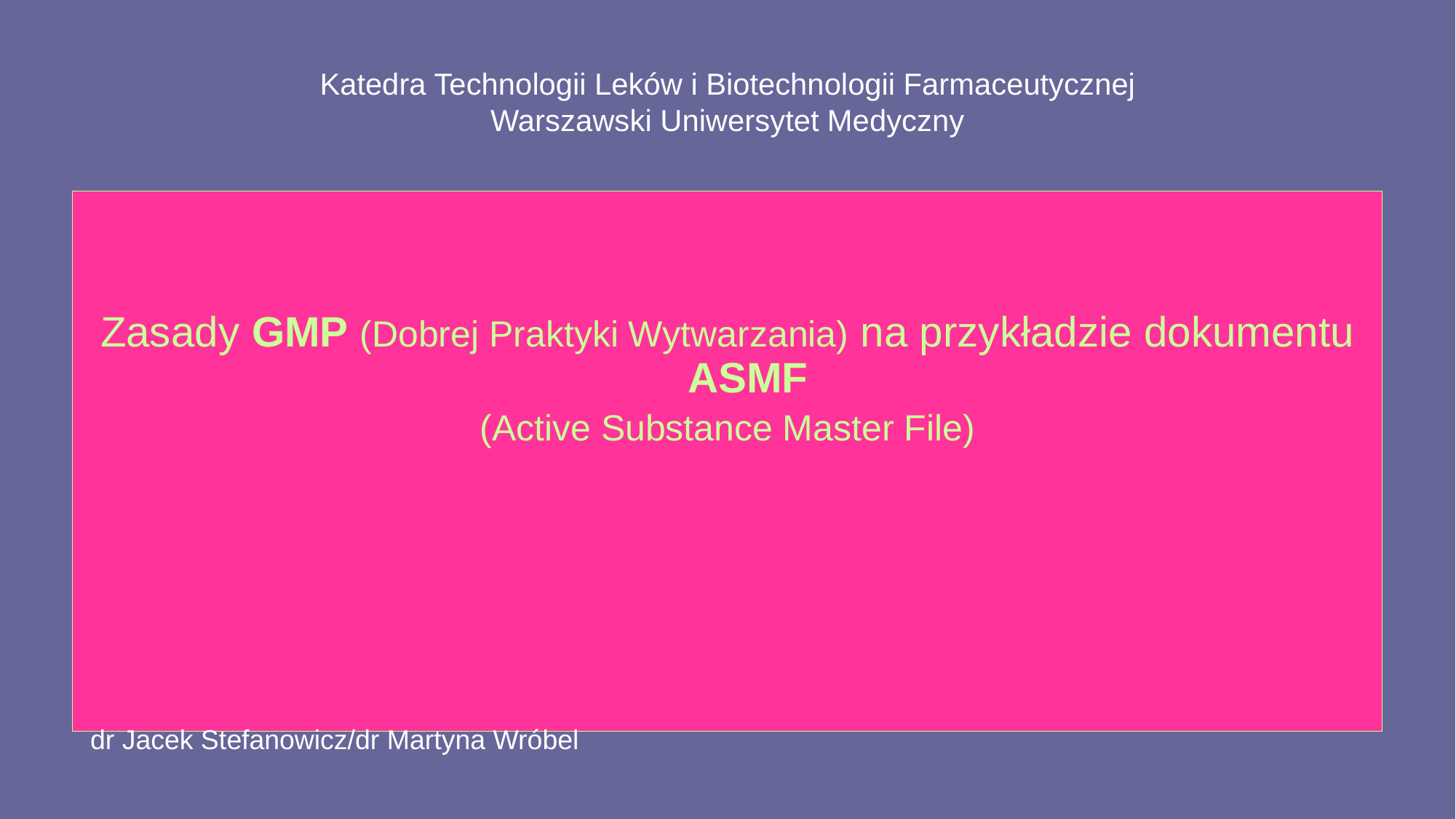

# Katedra Technologii Leków i Biotechnologii Farmaceutycznej Warszawski Uniwersytet Medyczny

Zasady GMP (Dobrej Praktyki Wytwarzania) na przykładzie dokumentu ASMF
(Active Substance Master File)

 dr Jacek Stefanowicz/dr Martyna Wróbel